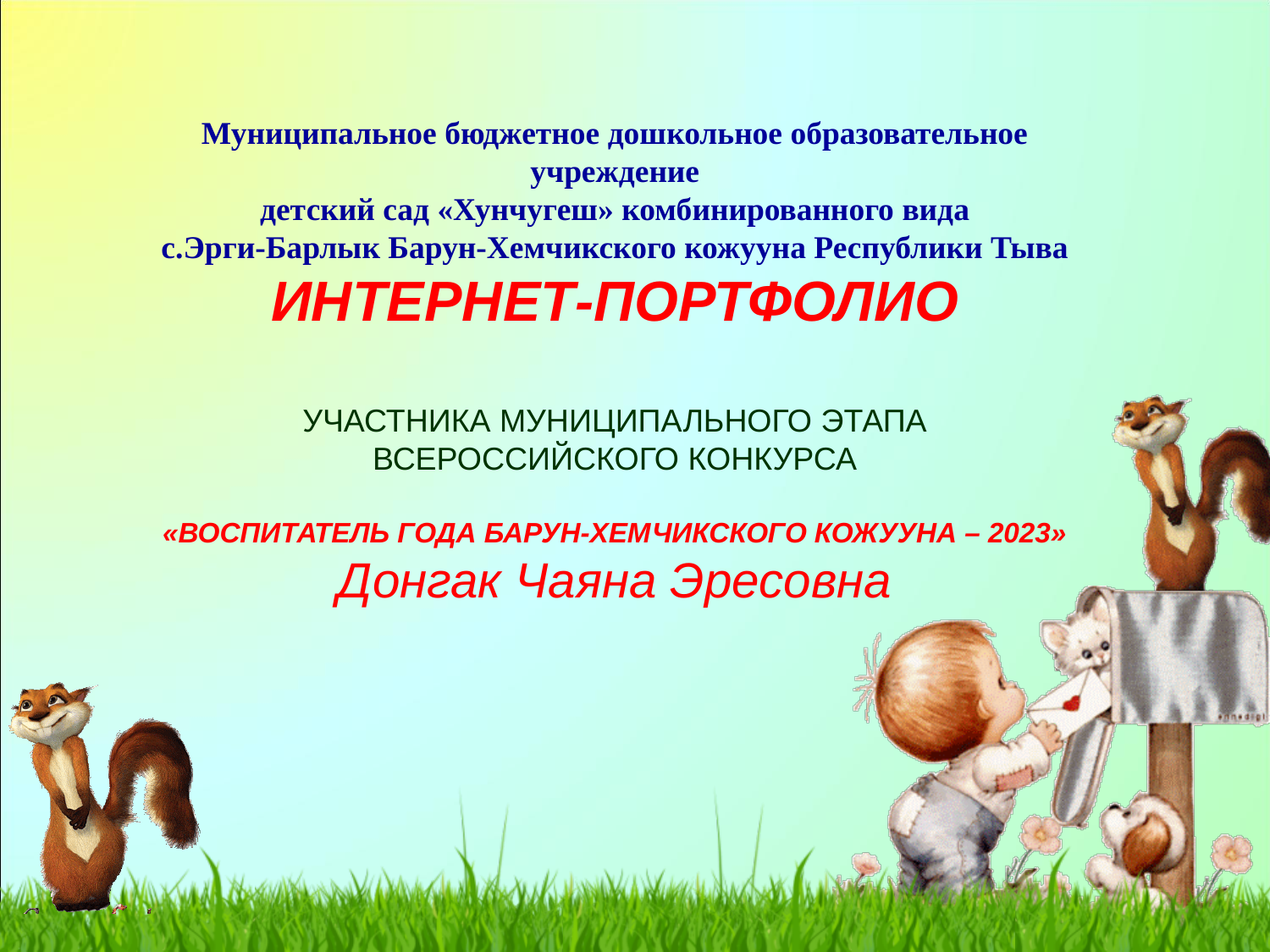

Муниципальное бюджетное дошкольное образовательное учреждение
детский сад «Хунчугеш» комбинированного вида
с.Эрги-Барлык Барун-Хемчикского кожууна Республики Тыва
ИНТЕРНЕТ-ПОРТФОЛИО

УЧАСТНИКА МУНИЦИПАЛЬНОГО ЭТАПА
ВСЕРОССИЙСКОГО КОНКУРСА

«ВОСПИТАТЕЛЬ ГОДА БАРУН-ХЕМЧИКСКОГО КОЖУУНА – 2023»
Донгак Чаяна Эресовна